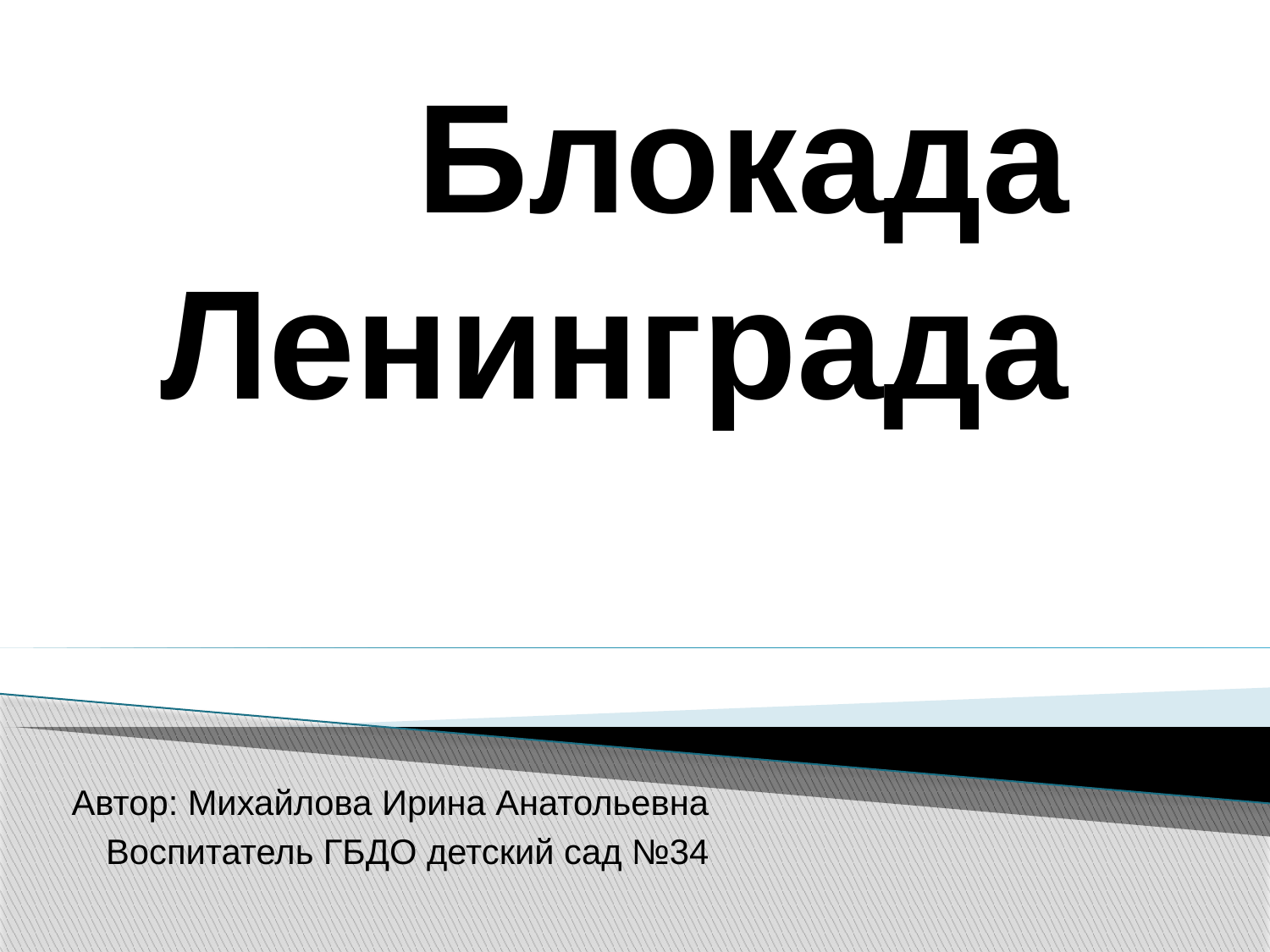

# Блокада Ленинграда
Автор: Михайлова Ирина Анатольевна
Воспитатель ГБДО детский сад №34